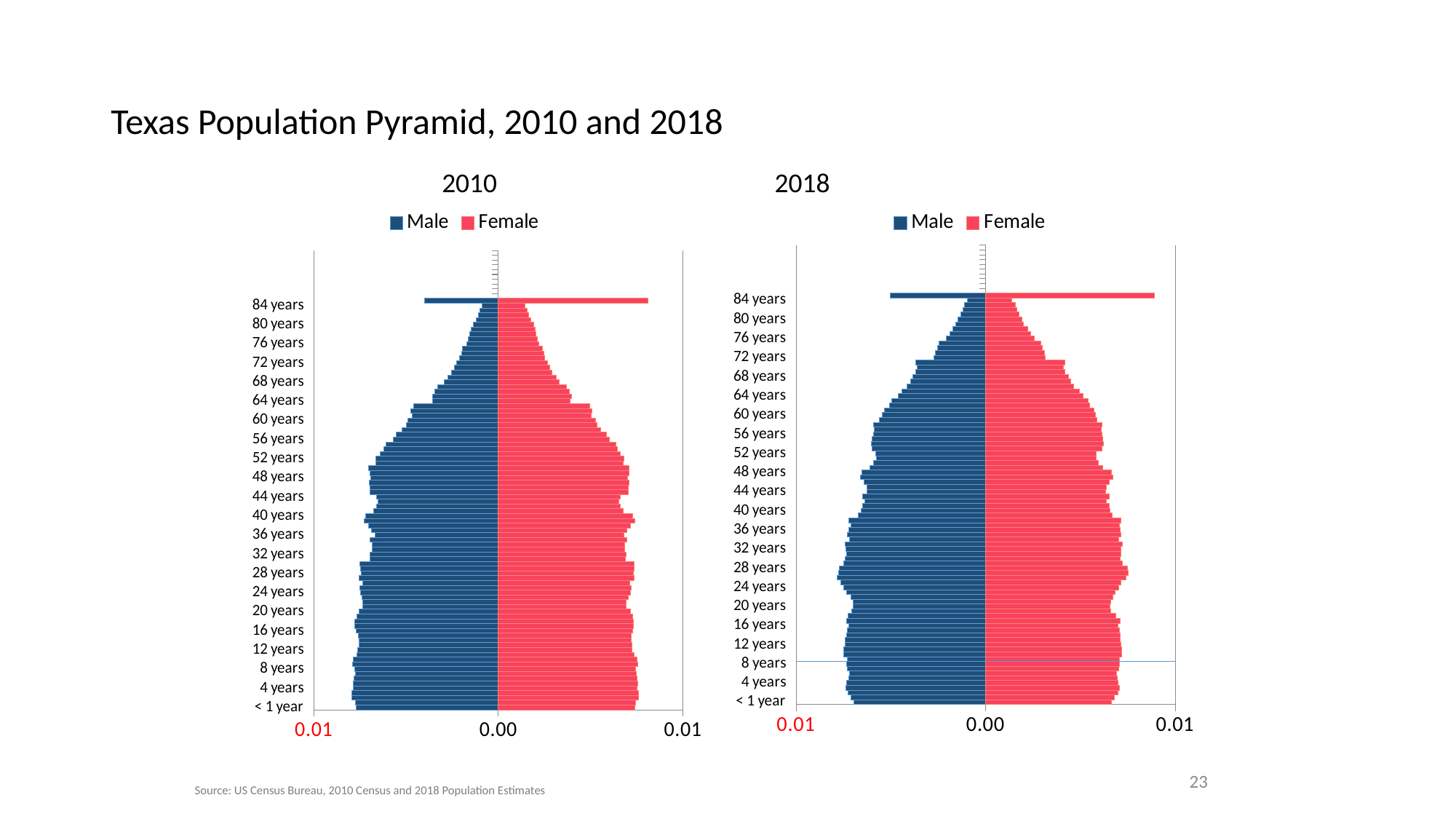

# Texas Population Pyramid, 2010 and 2018
2010                                             2018

### Chart

| Category | Male | Female |
|---|---|---|
| < 1 year | -0.0076947577347747384 | 0.007411129145219707 |
| 1 year | -0.0077326570681799465 | 0.007432842719237801 |
| 2 years | -0.00792481822139502 | 0.00758960995143437 |
| 3 years | -0.007929471130113185 | 0.007590643931149518 |
| 4 years | -0.007856376717942384 | 0.007530076580912233 |
| 5 years | -0.00786369411284958 | 0.007544751139177209 |
| 6 years | -0.007824005199168156 | 0.00752096960572882 |
| 7 years | -0.007765784187515243 | 0.007491302341594208 |
| 8 years | -0.00777862939705342 | 0.007432564340083723 |
| 9 years | -0.007892645544873705 | 0.007568532672625598 |
| 10 years | -0.007876340480134844 | 0.007526258809656305 |
| 11 years | -0.007680003639608597 | 0.0073367223741796815 |
| 12 years | -0.007615578749664802 | 0.007243942578970499 |
| 13 years | -0.00755950523434335 | 0.0072420734617931175 |
| 14 years | -0.007560260834904419 | 0.007198884924460425 |
| 15 years | -0.0075782759430183325 | 0.007204293433739657 |
| 16 years | -0.0076904627421118185 | 0.007267565038616557 |
| 17 years | -0.007773896951434092 | 0.007313855515094692 |
| 18 years | -0.007798593159245881 | 0.00731413389424877 |
| 19 years | -0.007681912525236562 | 0.007265934532142671 |
| 20 years | -0.007538905176941568 | 0.0071372438260574106 |
| 21 years | -0.007343323936976391 | 0.006934146348932124 |
| 22 years | -0.007338830102060558 | 0.006923687246428903 |
| 23 years | -0.007379115542500722 | 0.007026767070338976 |
| 24 years | -0.007478059447550206 | 0.007162337718375025 |
| 25 years | -0.007520850300377072 | 0.007215945589760356 |
| 26 years | -0.007355254472151168 | 0.007127580092565841 |
| 27 years | -0.007560221066453836 | 0.007333461361231909 |
| 28 years | -0.007439722661188589 | 0.007302601043579819 |
| 29 years | -0.007465174469561447 | 0.007371678842241778 |
| 30 years | -0.0075086811544988 | 0.0073687359768986665 |
| 31 years | -0.006963376160110327 | 0.006893463223986134 |
| 32 years | -0.0069507297928250635 | 0.0069331919061181415 |
| 33 years | -0.00685393338410704 | 0.006843673123856732 |
| 34 years | -0.006834327537969823 | 0.00685962027254035 |
| 35 years | -0.006951962614793124 | 0.006970057259808203 |
| 36 years | -0.006685315153636858 | 0.0068167498828123185 |
| 37 years | -0.006861051936761323 | 0.006946474568612727 |
| 38 years | -0.007053173321525815 | 0.0071721207572183416 |
| 39 years | -0.007291187498262615 | 0.007387029464166657 |
| 40 years | -0.007207673752039177 | 0.007260327180610526 |
| 41 years | -0.006744570145004918 | 0.006747592547249194 |
| 42 years | -0.0065939670226486495 | 0.006599176689674969 |
| 43 years | -0.006516577617814929 | 0.006507550179532682 |
| 44 years | -0.006615720365117326 | 0.006606215705428087 |
| 45 years | -0.006967193931366256 | 0.007021477866411491 |
| 46 years | -0.006959836768008477 | 0.007019966665289353 |
| 47 years | -0.007005689791530203 | 0.007093737141120057 |
| 48 years | -0.00690829685605344 | 0.006998094017468928 |
| 49 years | -0.006950928635077977 | 0.007085823219454121 |
| 50 years | -0.007036908025237536 | 0.007064467561491271 |
| 51 years | -0.006631945892955023 | 0.006762306873964753 |
| 52 years | -0.006641649394897175 | 0.006788752893602175 |
| 53 years | -0.006395204306636865 | 0.0066216856327047146 |
| 54 years | -0.006219904976468809 | 0.006444119500853451 |
| 55 years | -0.006095787642200545 | 0.006350305725929121 |
| 56 years | -0.005678377984885683 | 0.006016727962442357 |
| 57 years | -0.00553509225743661 | 0.0058381676193265284 |
| 58 years | -0.005203542684929559 | 0.005549567973448673 |
| 59 years | -0.004978135107027439 | 0.0053417778191546415 |
| 60 years | -0.0049005070914902235 | 0.005269399239094328 |
| 61 years | -0.004687268659466377 | 0.00504784920089872 |
| 62 years | -0.004742586574226759 | 0.00508455548078645 |
| 63 years | -0.0046019255645161385 | 0.004945326135296802 |
| 64 years | -0.003569496818941522 | 0.003869748620840076 |
| 65 years | -0.003579279857784839 | 0.003948688995246517 |
| 66 years | -0.0034659000051738753 | 0.0038422288530369237 |
| 67 years | -0.0033108428163523573 | 0.0036711449786306217 |
| 68 years | -0.0029509383385799186 | 0.0032954126575263126 |
| 69 years | -0.0027304222800994577 | 0.0031316064095766247 |
| 70 years | -0.0025455785217915797 | 0.0029178907561457864 |
| 71 years | -0.00238972596395841 | 0.0027649810636557284 |
| 72 years | -0.002264336039271504 | 0.0026785642205397605 |
| 73 years | -0.0020889571722022826 | 0.0025032251219211216 |
| 74 years | -0.002000273527403107 | 0.002469342402024755 |
| 75 years | -0.00193306484591853 | 0.0023958105368975463 |
| 76 years | -0.0017242804803599332 | 0.0021776010485508755 |
| 77 years | -0.0016234276896824852 | 0.002116954161412426 |
| 78 years | -0.0015459985163981825 | 0.002020953121706054 |
| 79 years | -0.0014661434676283421 | 0.001975060329733745 |
| 80 years | -0.0013638987811805034 | 0.0019221285220083178 |
| 81 years | -0.0012093188137659765 | 0.0017407446189011252 |
| 82 years | -0.001086394533015191 | 0.0016358752147148357 |
| 83 years | -0.0009929386741461047 | 0.0015387208899415687 |
| 84 years | -0.0008764171139391164 | 0.0014414074913659712 |
| 85 plus | -0.004015460223774686 | 0.00812103575656952 |

### Chart

| Category | Male | Female |
|---|---|---|
| < 1 year | -0.00695735761934468 | 0.0066537882843419995 |
| 1 year | -0.0070902759038661105 | 0.006796427198321223 |
| 2 years | -0.007255073672093205 | 0.006972339234638052 |
| 3 years | -0.007369944336330992 | 0.007069162278592195 |
| 4 years | -0.007354858198140224 | 0.007003278012267156 |
| 5 years | -0.0072285596971205165 | 0.00694781119471588 |
| 6 years | -0.00718145471136089 | 0.006892797309719985 |
| 7 years | -0.007305662754432686 | 0.0070227541121485396 |
| 8 years | -0.0073230832373319555 | 0.007078290611631412 |
| 9 years | -0.007310226920952294 | 0.007054842641648995 |
| 10 years | -0.007502967143749818 | 0.0071954259386461045 |
| 11 years | -0.007488020369422244 | 0.007173197402466636 |
| 12 years | -0.007428059067282957 | 0.007119995247692265 |
| 13 years | -0.007411683813357643 | 0.007105675610749065 |
| 14 years | -0.00734945784844145 | 0.007092575407608814 |
| 15 years | -0.007307683530449 | 0.007064632953038385 |
| 16 years | -0.007232670931084744 | 0.006987007281239238 |
| 17 years | -0.007332978071618741 | 0.0070968956873678326 |
| 18 years | -0.00726068306758677 | 0.006849838398890385 |
| 19 years | -0.007065573659114945 | 0.006610829373512399 |
| 20 years | -0.007000525575969071 | 0.006559404107993754 |
| 21 years | -0.006981537249608867 | 0.006598809240311903 |
| 22 years | -0.007098080280204983 | 0.006708767328372096 |
| 23 years | -0.0073225257818791785 | 0.006838619607903255 |
| 24 years | -0.007484431749944995 | 0.007038467387723681 |
| 25 years | -0.007648602380787716 | 0.007130517219363424 |
| 26 years | -0.007830750949982484 | 0.0074067712371800485 |
| 27 years | -0.007773054310620101 | 0.007513733002181567 |
| 28 years | -0.007727795896047798 | 0.007498193931435419 |
| 29 years | -0.007487253868174676 | 0.007233089022674327 |
| 30 years | -0.007411579290460248 | 0.007111842461695407 |
| 31 years | -0.007348412619467494 | 0.0071188803367867115 |
| 32 years | -0.007378131963293649 | 0.00713372258821689 |
| 33 years | -0.007418373278790962 | 0.007219048113457515 |
| 34 years | -0.007179224889549783 | 0.007028781599231687 |
| 35 years | -0.007282632876039851 | 0.007134175520772271 |
| 36 years | -0.007238698418167891 | 0.007114769102822484 |
| 37 years | -0.007121632773084797 | 0.007070834644950525 |
| 38 years | -0.007236155027664598 | 0.007142537352563921 |
| 39 years | -0.0067372323974295035 | 0.006677305936256014 |
| 40 years | -0.006575570316124277 | 0.006542366875718269 |
| 41 years | -0.006489234402875494 | 0.006520242862436195 |
| 42 years | -0.006371262892681638 | 0.006388125920128131 |
| 43 years | -0.006499024714264884 | 0.006511253893260172 |
| 44 years | -0.006259946006955302 | 0.006331683555534496 |
| 45 years | -0.006249075625626157 | 0.006386976168256779 |
| 46 years | -0.006418123991680675 | 0.006521497137204943 |
| 47 years | -0.006617100747356137 | 0.006714969020284236 |
| 48 years | -0.006539509916522788 | 0.006620480321038596 |
| 49 years | -0.006107307735791898 | 0.006189009800589475 |
| 50 years | -0.005905683066715746 | 0.005949896252314094 |
| 51 years | -0.005755274617363448 | 0.005824886867028932 |
| 52 years | -0.00578363516352346 | 0.005844850740431495 |
| 53 years | -0.006010415009906157 | 0.00612347394392242 |
| 54 years | -0.0060252921023021344 | 0.006200995092824172 |
| 55 years | -0.0059786748900636875 | 0.0061831565183353195 |
| 56 years | -0.005904463632912797 | 0.006128700088792201 |
| 57 years | -0.005862027336570175 | 0.006115495362754555 |
| 58 years | -0.005901502150819921 | 0.006132706799859033 |
| 59 years | -0.005592915716742251 | 0.005879482660435244 |
| 60 years | -0.005470798131618368 | 0.00578697989624012 |
| 61 years | -0.0053234208462905434 | 0.005719318740659355 |
| 62 years | -0.005083749842562386 | 0.00548793988679125 |
| 63 years | -0.004956824204158304 | 0.005403171817003402 |
| 64 years | -0.004626775735148733 | 0.005147683014802707 |
| 65 years | -0.0044141761618460415 | 0.004933724643833872 |
| 66 years | -0.004149280298879741 | 0.004656599601872284 |
| 67 years | -0.003973333421597113 | 0.004506435039280576 |
| 68 years | -0.0038490556965937207 | 0.004379021627355315 |
| 69 years | -0.0036770806894121265 | 0.004192169527777744 |
| 70 years | -0.0035958663981357298 | 0.00409464966450763 |
| 71 years | -0.0036808086727525705 | 0.004190462320453616 |
| 72 years | -0.002724946776069622 | 0.003151539561306947 |
| 73 years | -0.0026608045580345098 | 0.003120496260780448 |
| 74 years | -0.00252380988051465 | 0.0030097019895410906 |
| 75 years | -0.0024476823702448396 | 0.0029295329272386495 |
| 76 years | -0.0020880539212723083 | 0.0025501844916241447 |
| 77 years | -0.001904128462821815 | 0.002381519376193412 |
| 78 years | -0.001749573938539491 | 0.002207314547200711 |
| 79 years | -0.0015871105150208984 | 0.002011194750720729 |
| 80 years | -0.0014532863653887059 | 0.0019115147475711057 |
| 81 years | -0.0012963974963978797 | 0.0017450794539514793 |
| 82 years | -0.0011878678879354272 | 0.0016362711177626385 |
| 83 years | -0.0011009396782680695 | 0.0015630354076541072 |
| 84 years | -0.0009515416169239295 | 0.001368344090771865 |
| 85 plus | -0.005049605696079817 | 0.008904166265269707 |
23
Source: US Census Bureau, 2010 Census and 2018 Population Estimates